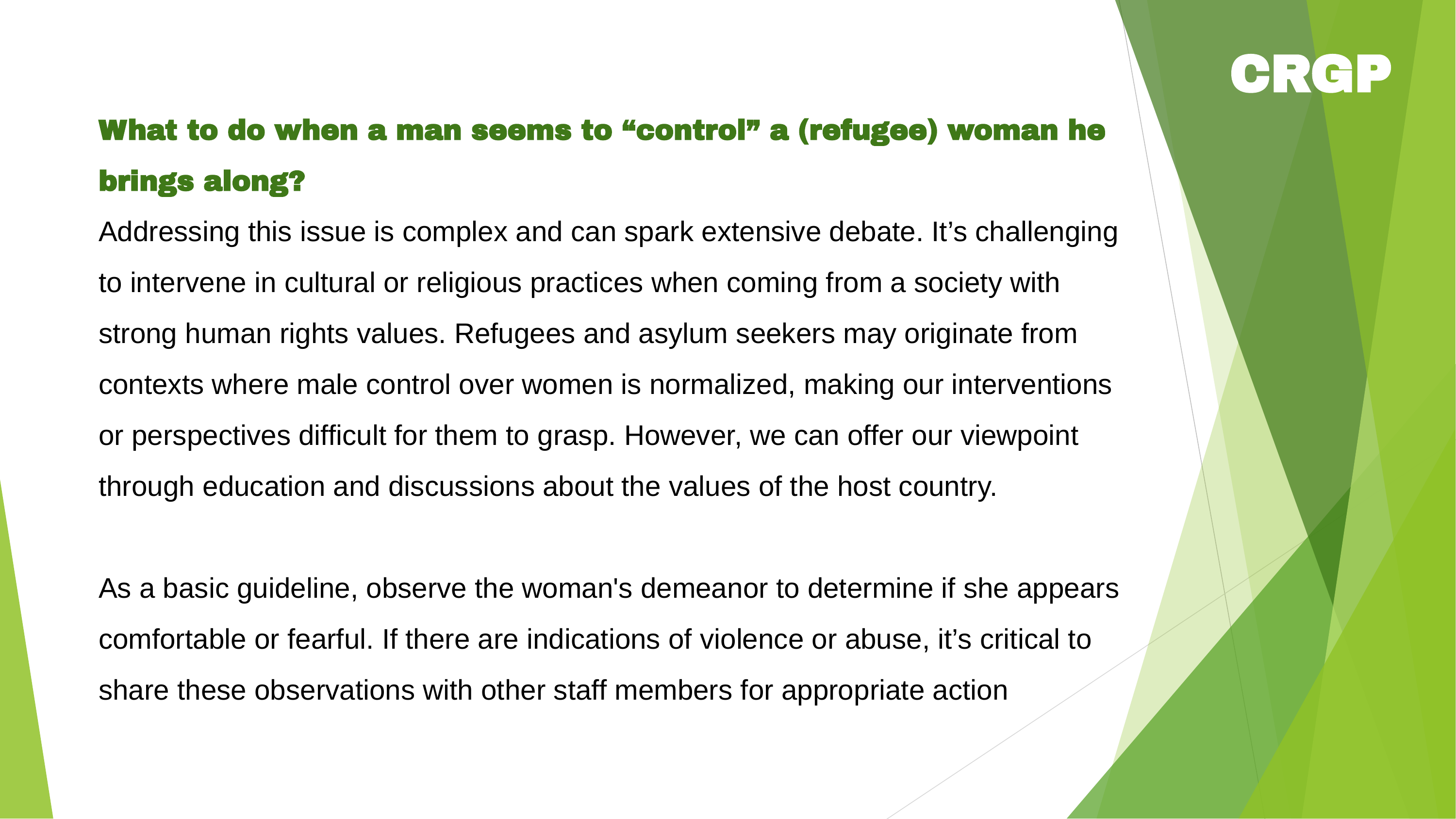

CRGP
What to do when a man seems to “control” a (refugee) woman he brings along?
Addressing this issue is complex and can spark extensive debate. It’s challenging to intervene in cultural or religious practices when coming from a society with strong human rights values. Refugees and asylum seekers may originate from contexts where male control over women is normalized, making our interventions or perspectives difficult for them to grasp. However, we can offer our viewpoint through education and discussions about the values of the host country.

As a basic guideline, observe the woman's demeanor to determine if she appears comfortable or fearful. If there are indications of violence or abuse, it’s critical to share these observations with other staff members for appropriate action